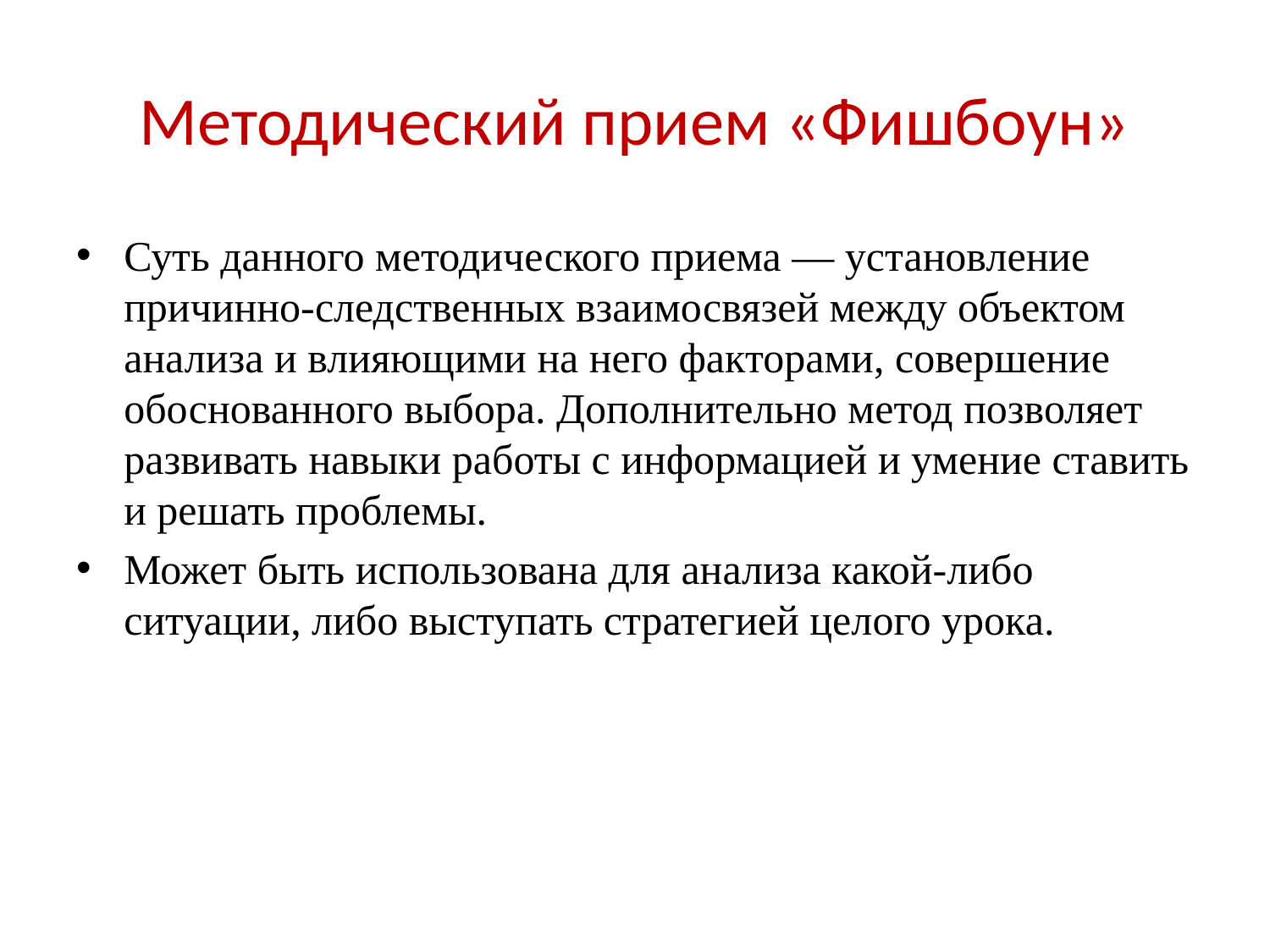

# Методический прием «Фишбоун»
Суть данного методического приема — установление причинно-следственных взаимосвязей между объектом анализа и влияющими на него факторами, совершение обоснованного выбора. Дополнительно метод позволяет развивать навыки работы с информацией и умение ставить и решать проблемы.
Может быть использована для анализа какой-либо ситуации, либо выступать стратегией целого урока.